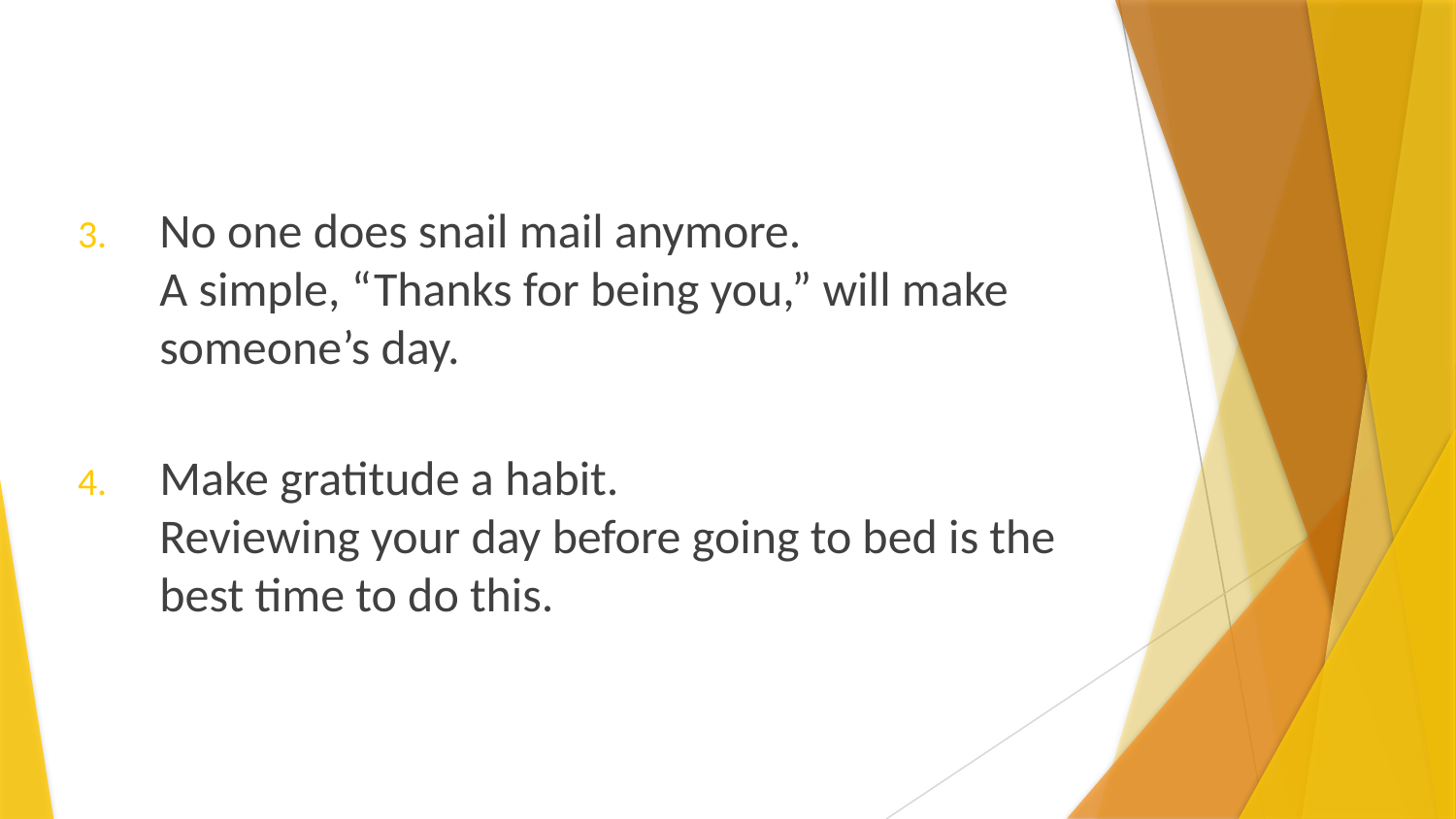

No one does snail mail anymore.
A simple, “Thanks for being you,” will make someone’s day.
Make gratitude a habit.
Reviewing your day before going to bed is the best time to do this.